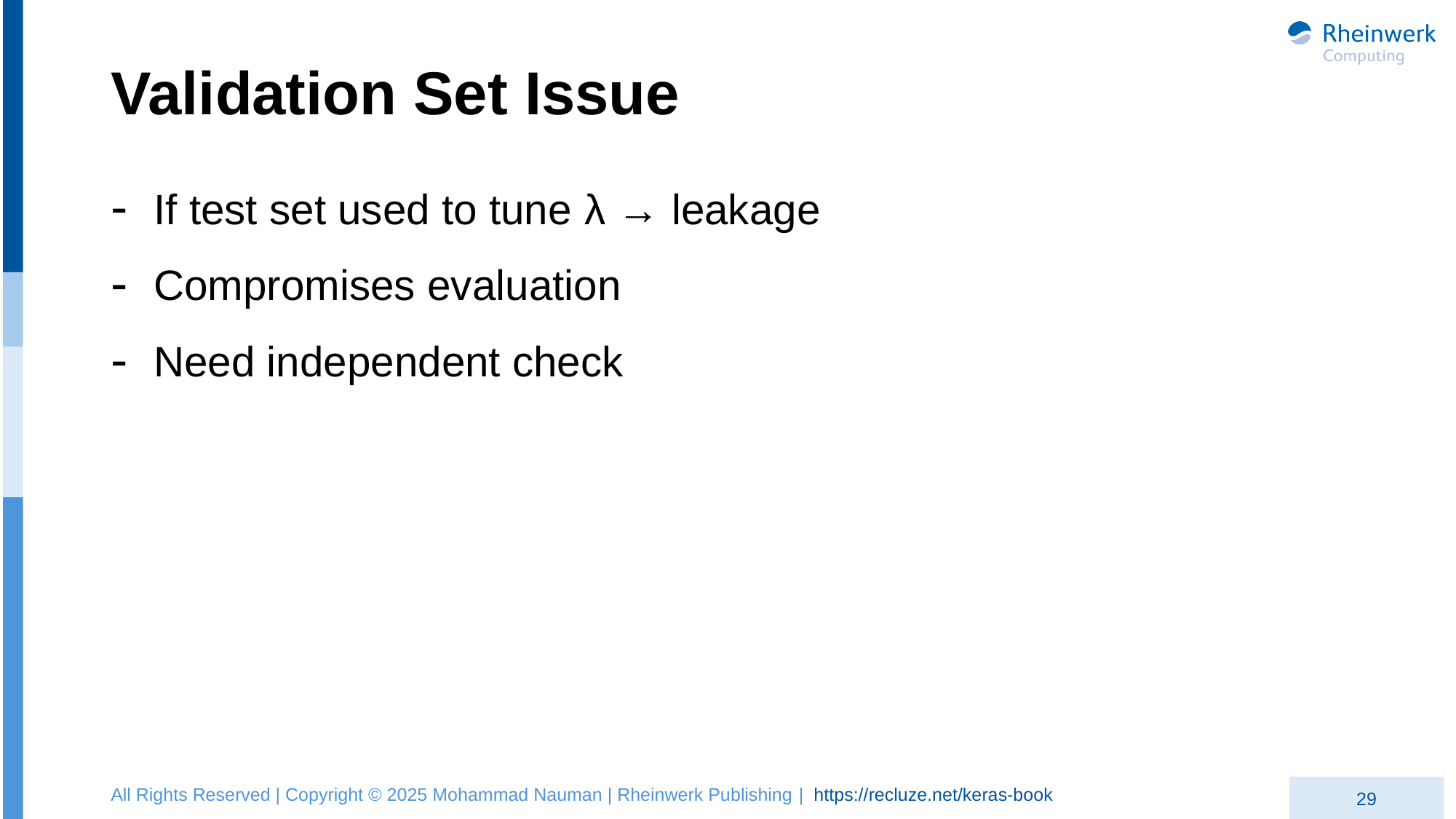

# Validation Set Issue
If test set used to tune λ → leakage
Compromises evaluation
Need independent check